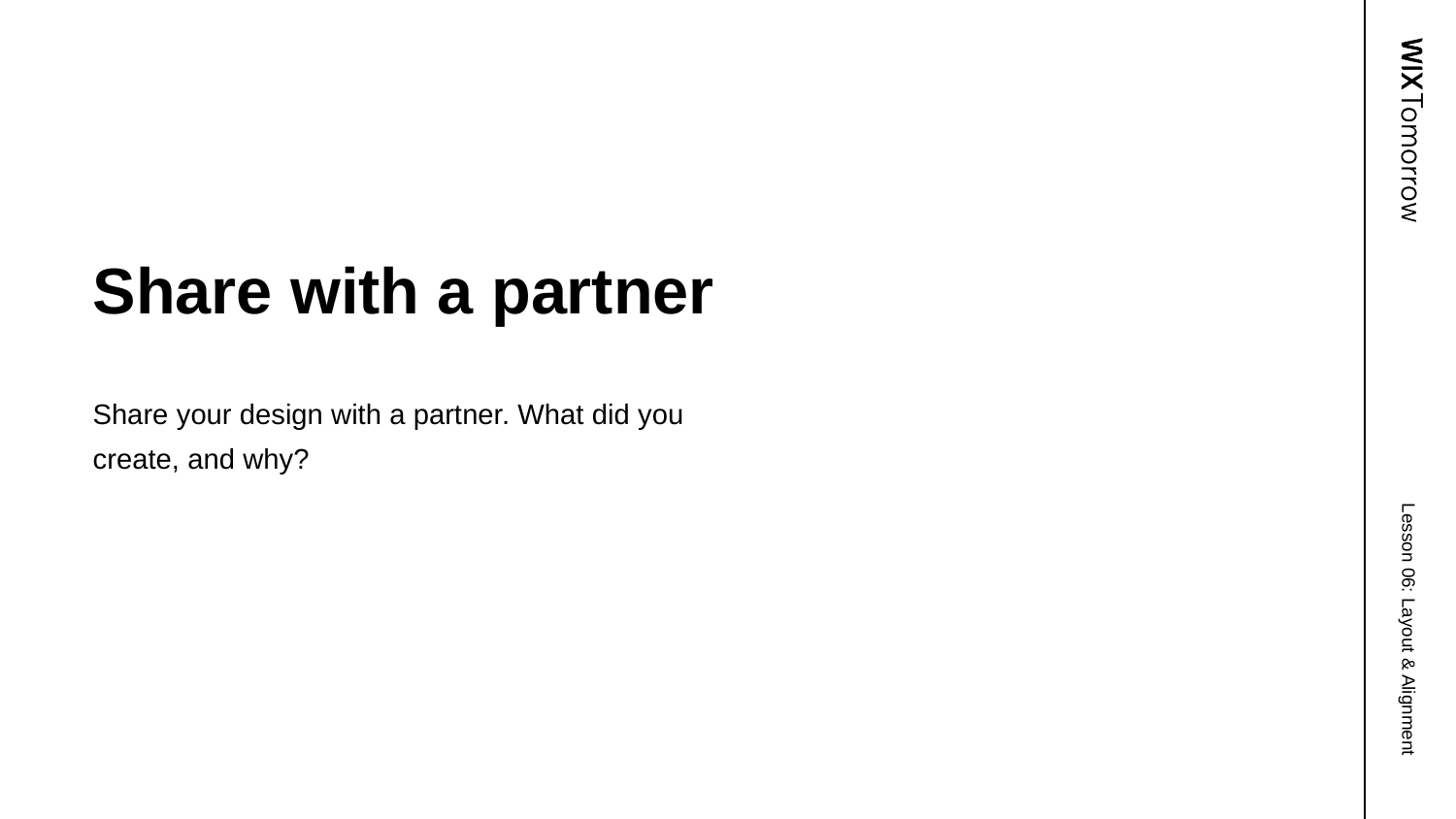

# Share with a partner
Share your design with a partner. What did you create, and why?